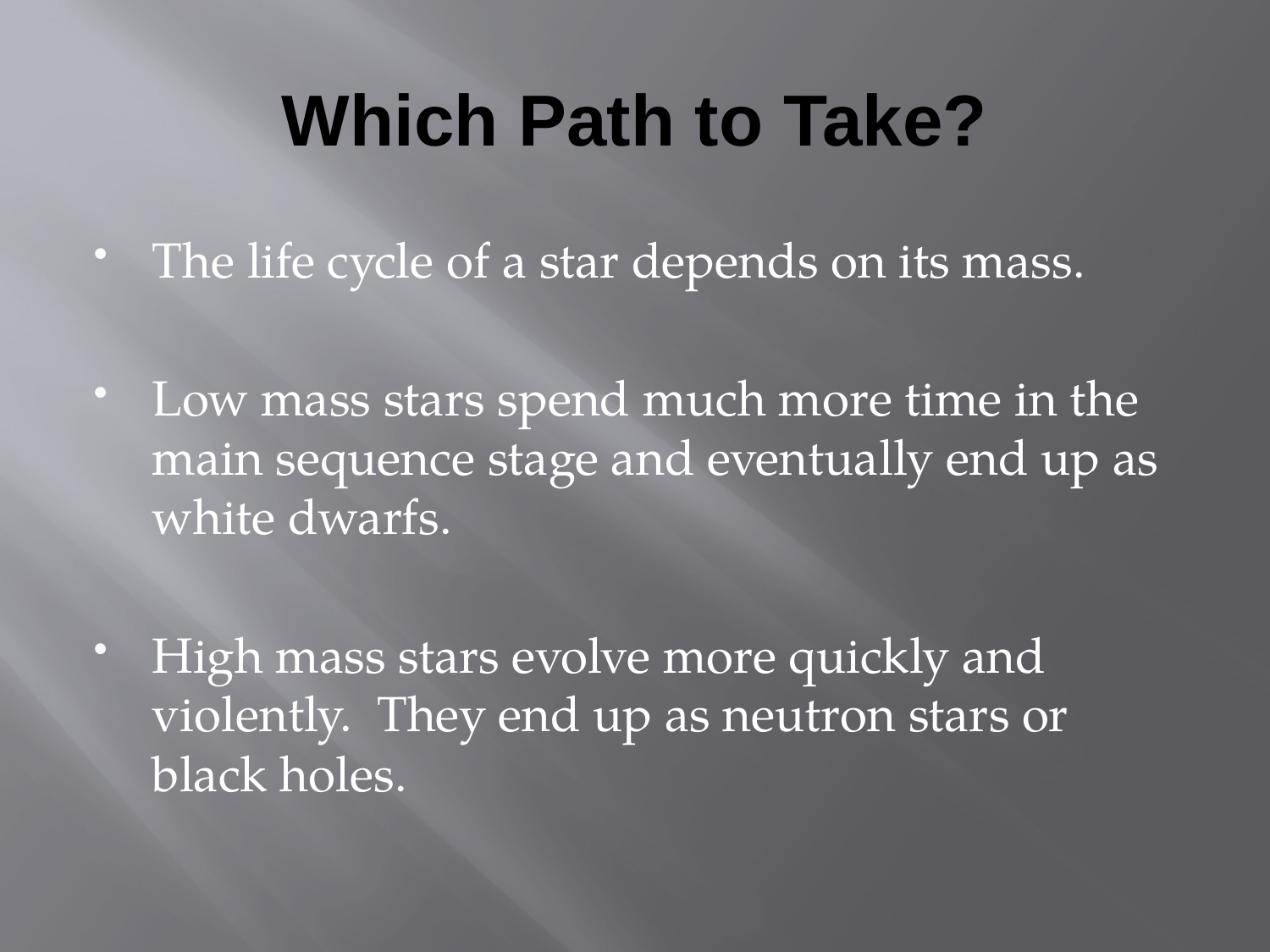

# Which Path to Take?
The life cycle of a star depends on its mass.

Low mass stars spend much more time in the main sequence stage and eventually end up as white dwarfs.

High mass stars evolve more quickly and violently.  They end up as neutron stars or black holes.